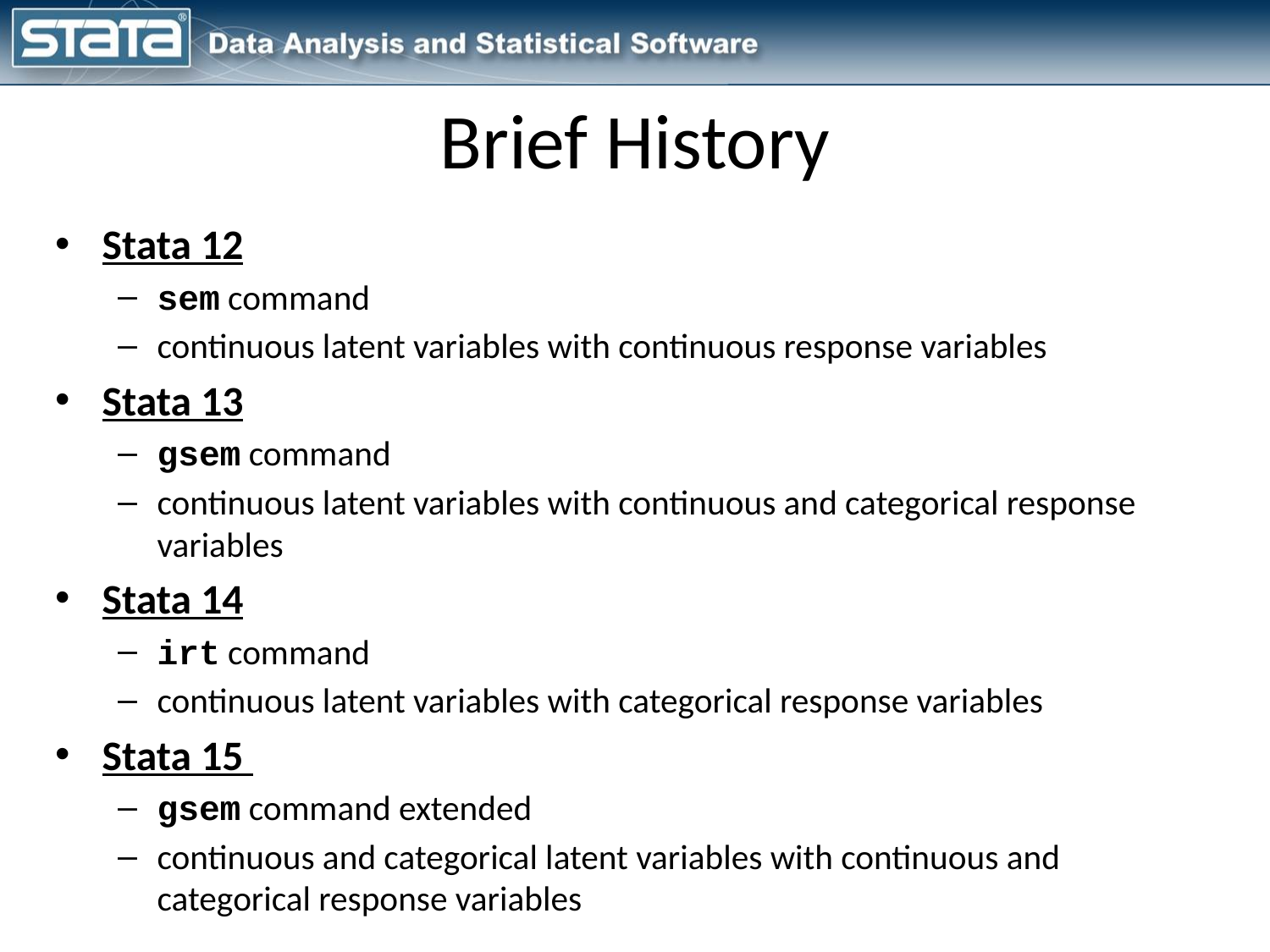

# Brief History
Stata 12
sem command
continuous latent variables with continuous response variables
Stata 13
gsem command
continuous latent variables with continuous and categorical response variables
Stata 14
irt command
continuous latent variables with categorical response variables
Stata 15
gsem command extended
continuous and categorical latent variables with continuous and categorical response variables